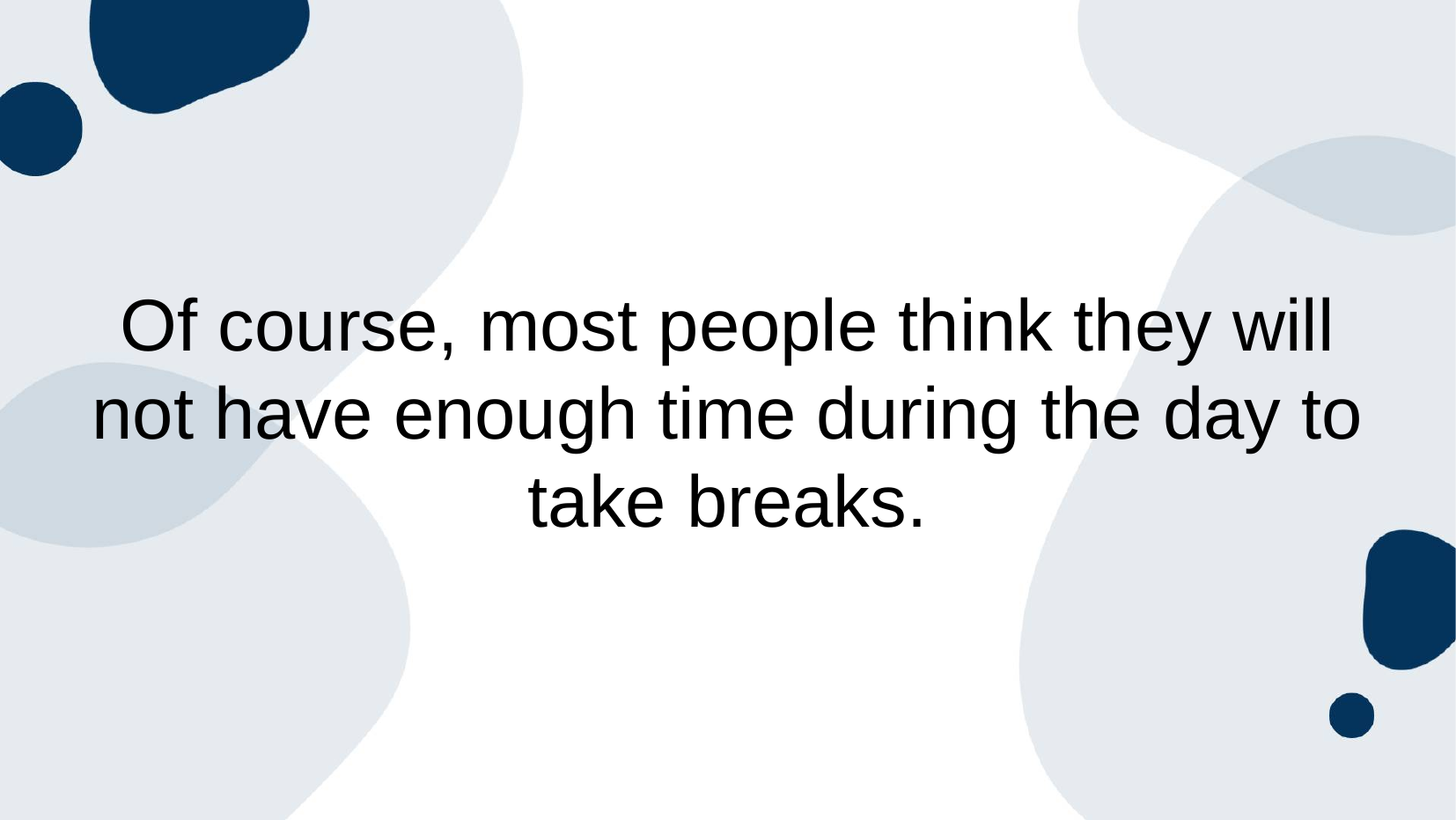

Of course, most people think they will not have enough time during the day to take breaks.